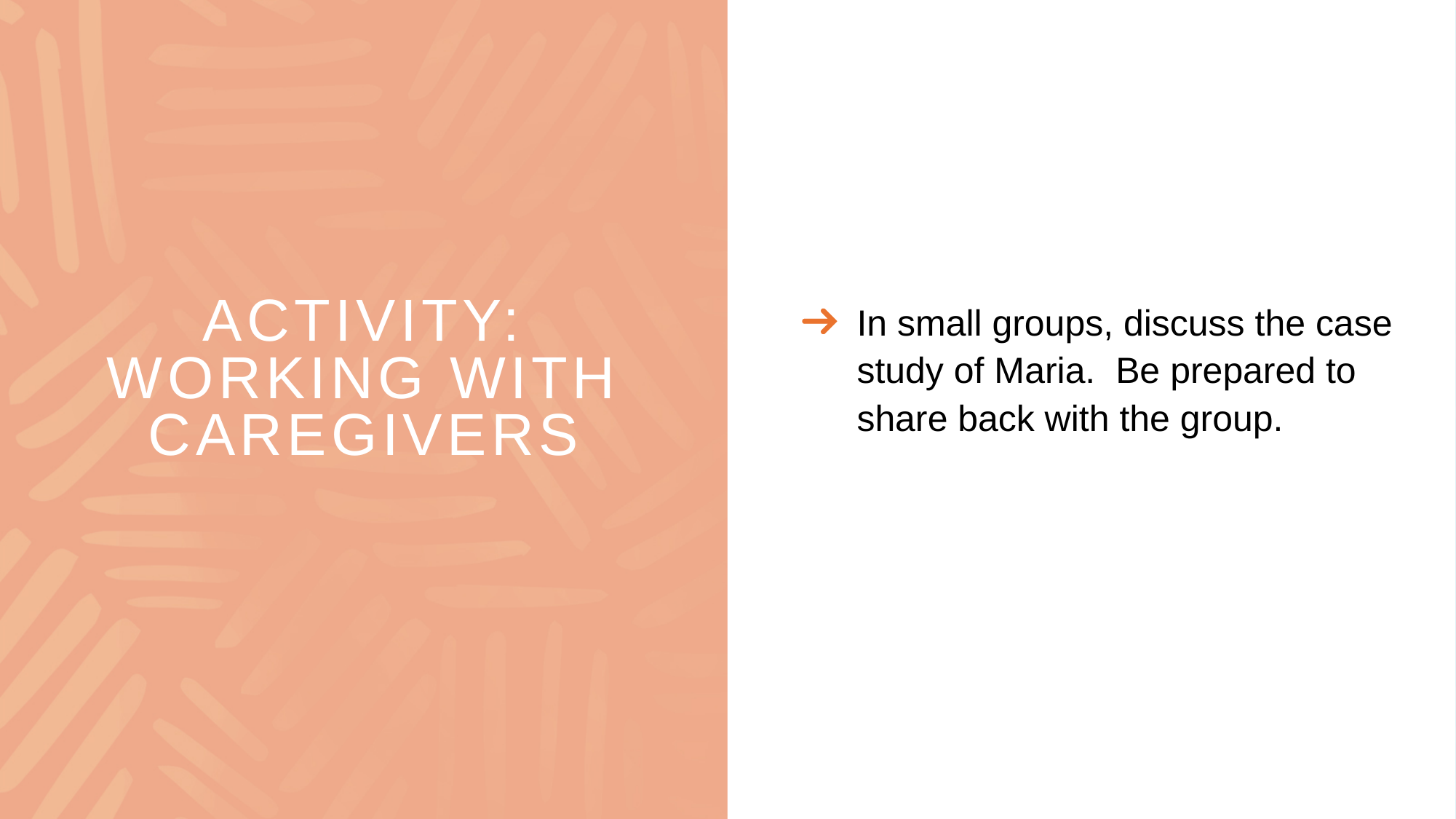

In small groups, discuss the case study of Maria.  Be prepared to share back with the group.

# Activity: Working with caregivers